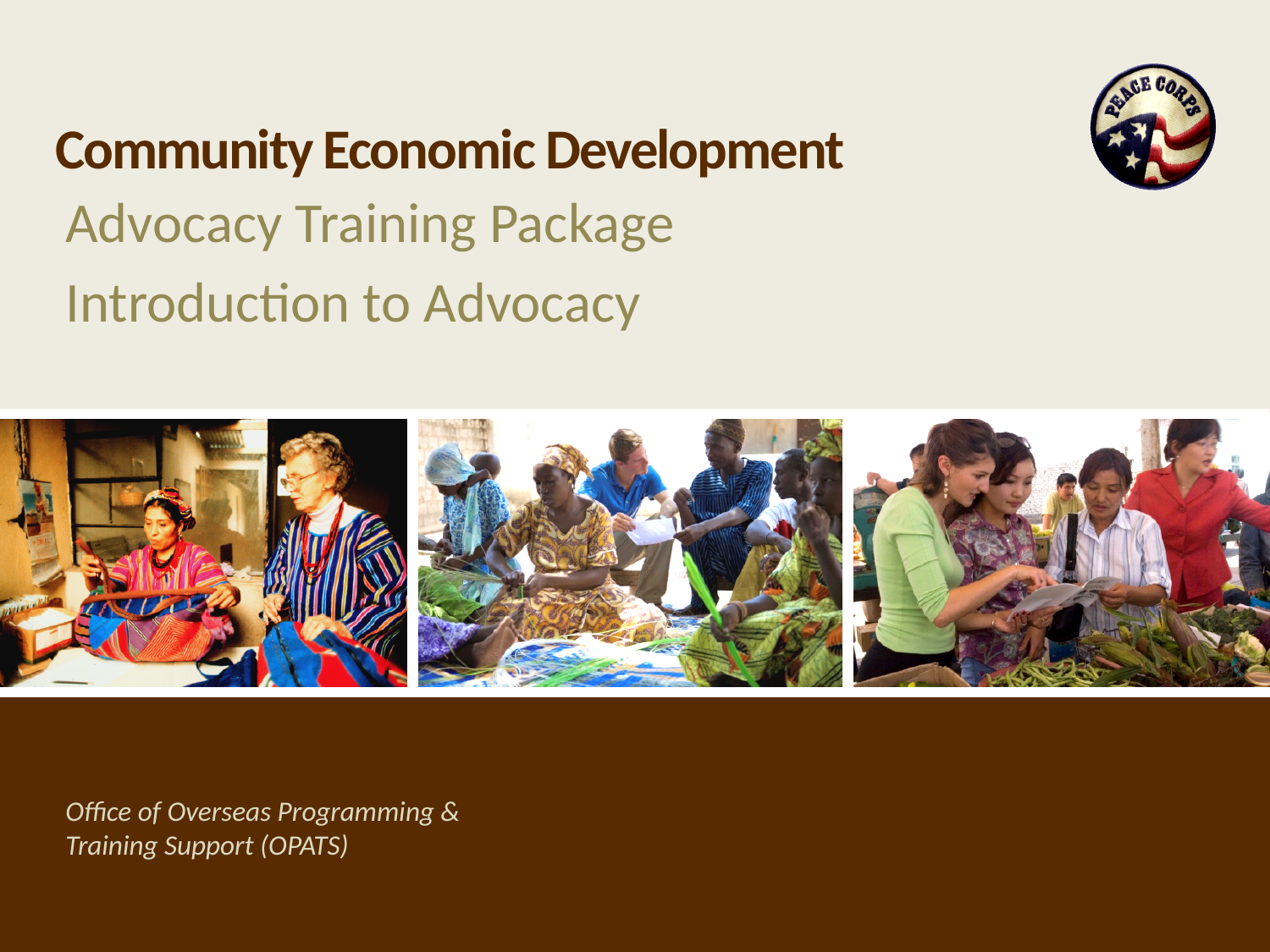

# Community Economic Development
Advocacy Training Package
Introduction to Advocacy